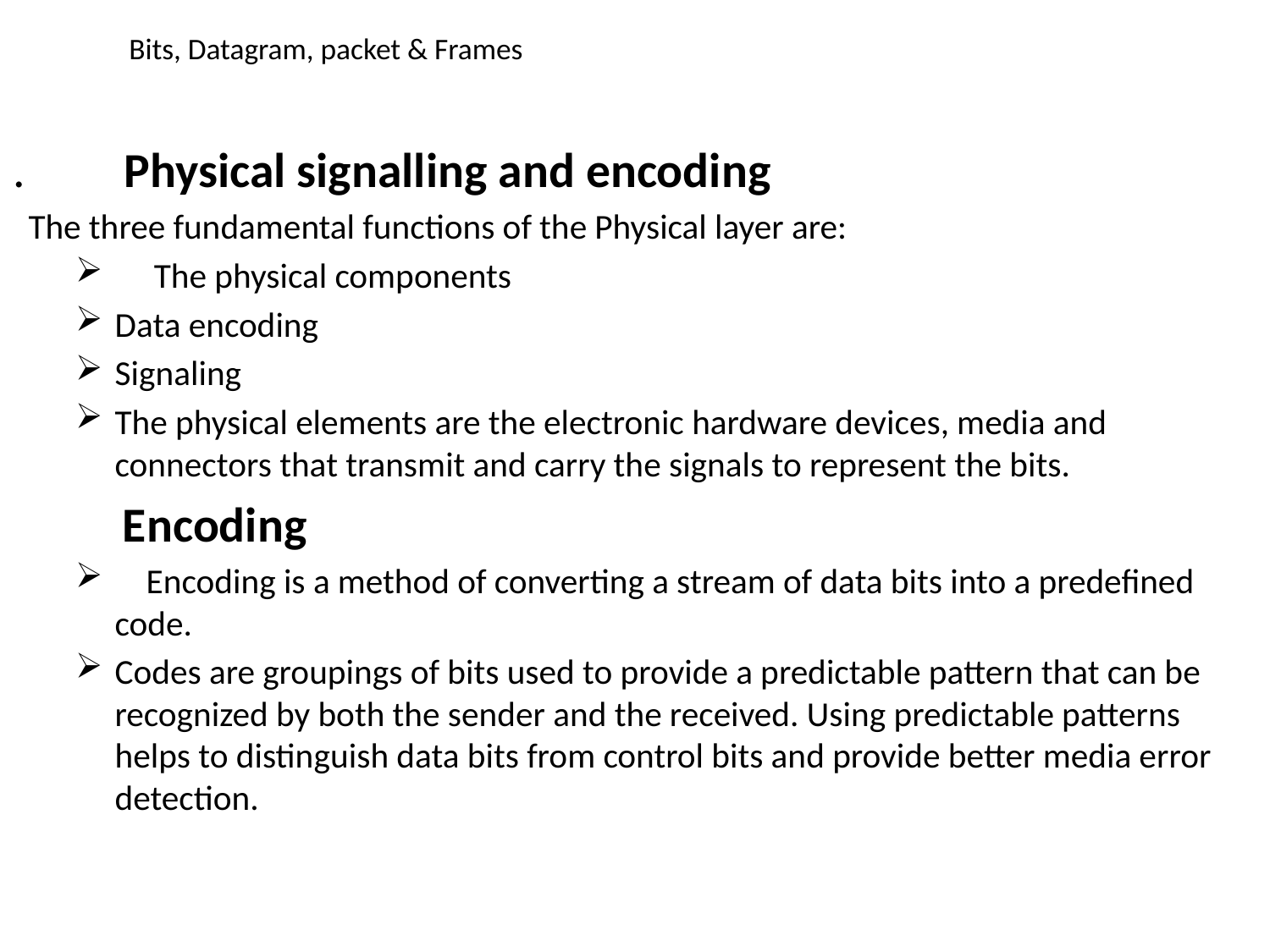

# Bits, Datagram, packet & Frames
.         Physical signalling and encoding
  The three fundamental functions of the Physical layer are:
     The physical components
Data encoding
Signaling
The physical elements are the electronic hardware devices, media and connectors that transmit and carry the signals to represent the bits.
          Encoding
    Encoding is a method of converting a stream of data bits into a predefined code.
Codes are groupings of bits used to provide a predictable pattern that can be recognized by both the sender and the received. Using predictable patterns helps to distinguish data bits from control bits and provide better media error detection.